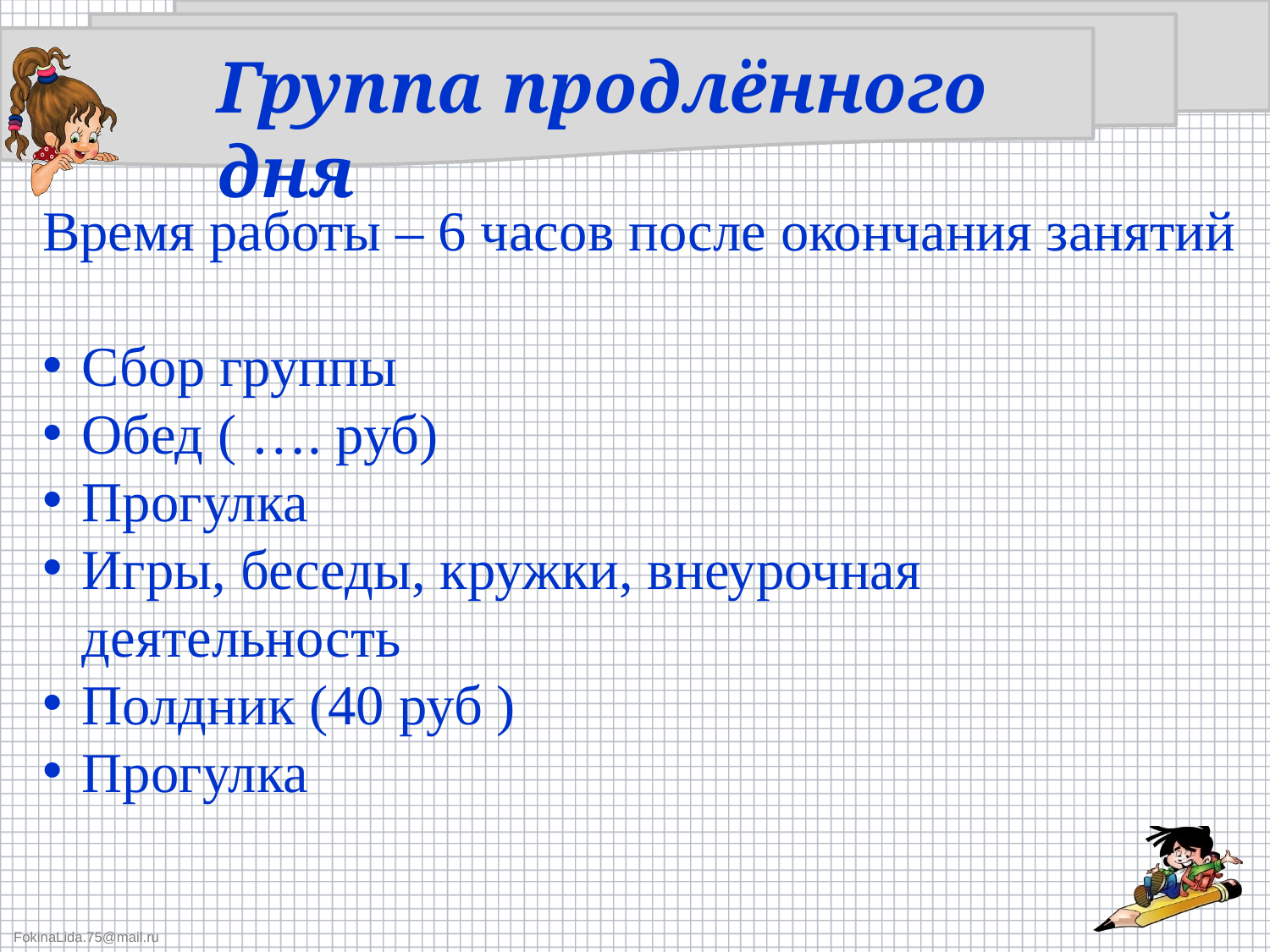

Группа продлённого дня
Время работы – 6 часов после окончания занятий

Сбор группы
Обед ( …. руб)
Прогулка
Игры, беседы, кружки, внеурочная деятельность
Полдник (40 руб )
Прогулка